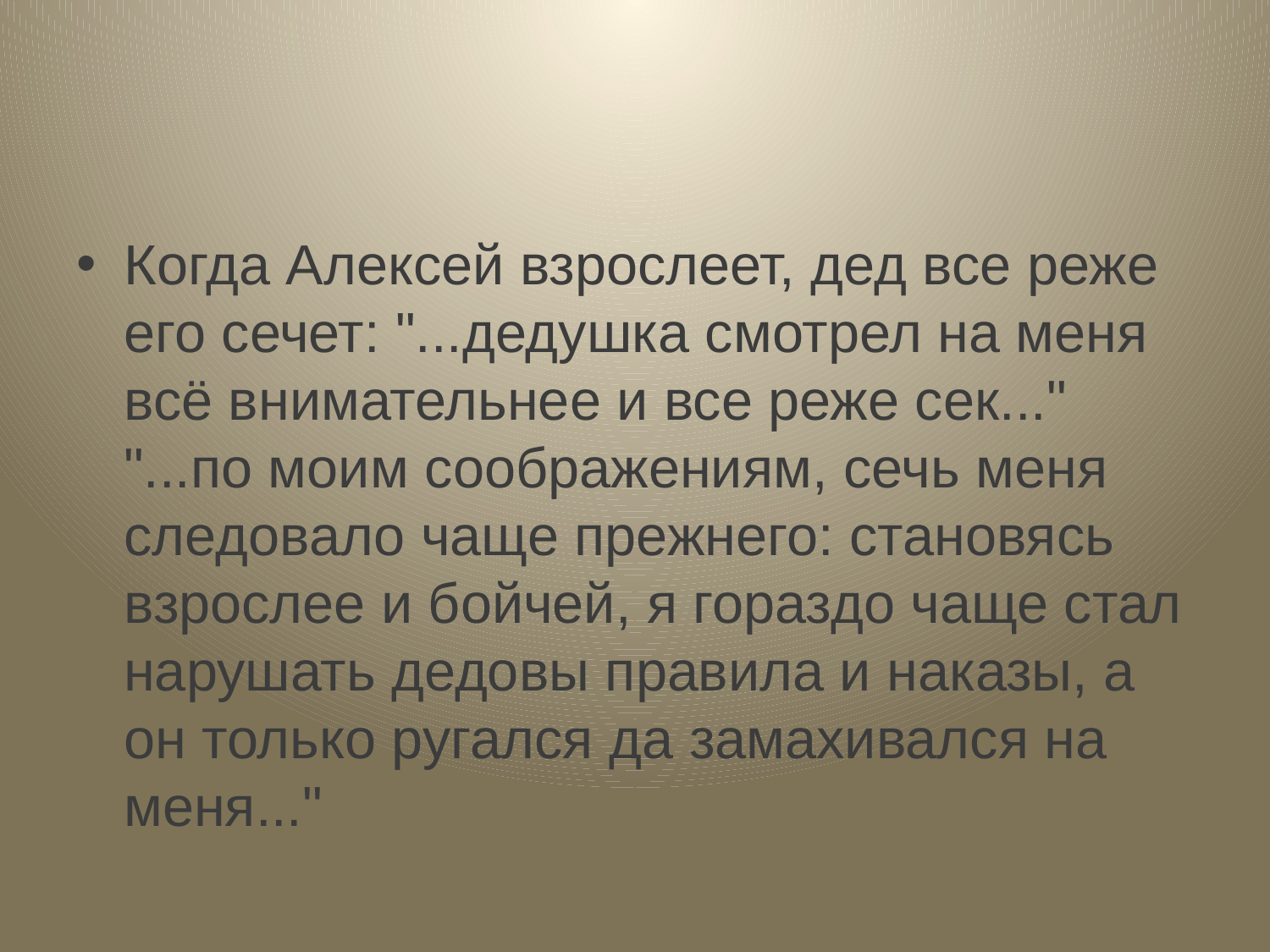

#
Когда Алексей взрослеет, дед все реже его сечет: "...дедушка смотрел на меня всё внимательнее и все реже сек..." "...по моим соображениям, сечь меня следовало чаще прежнего: становясь взрослее и бойчей, я гораздо чаще стал нарушать дедовы правила и наказы, а он только ругался да замахивался на меня..."